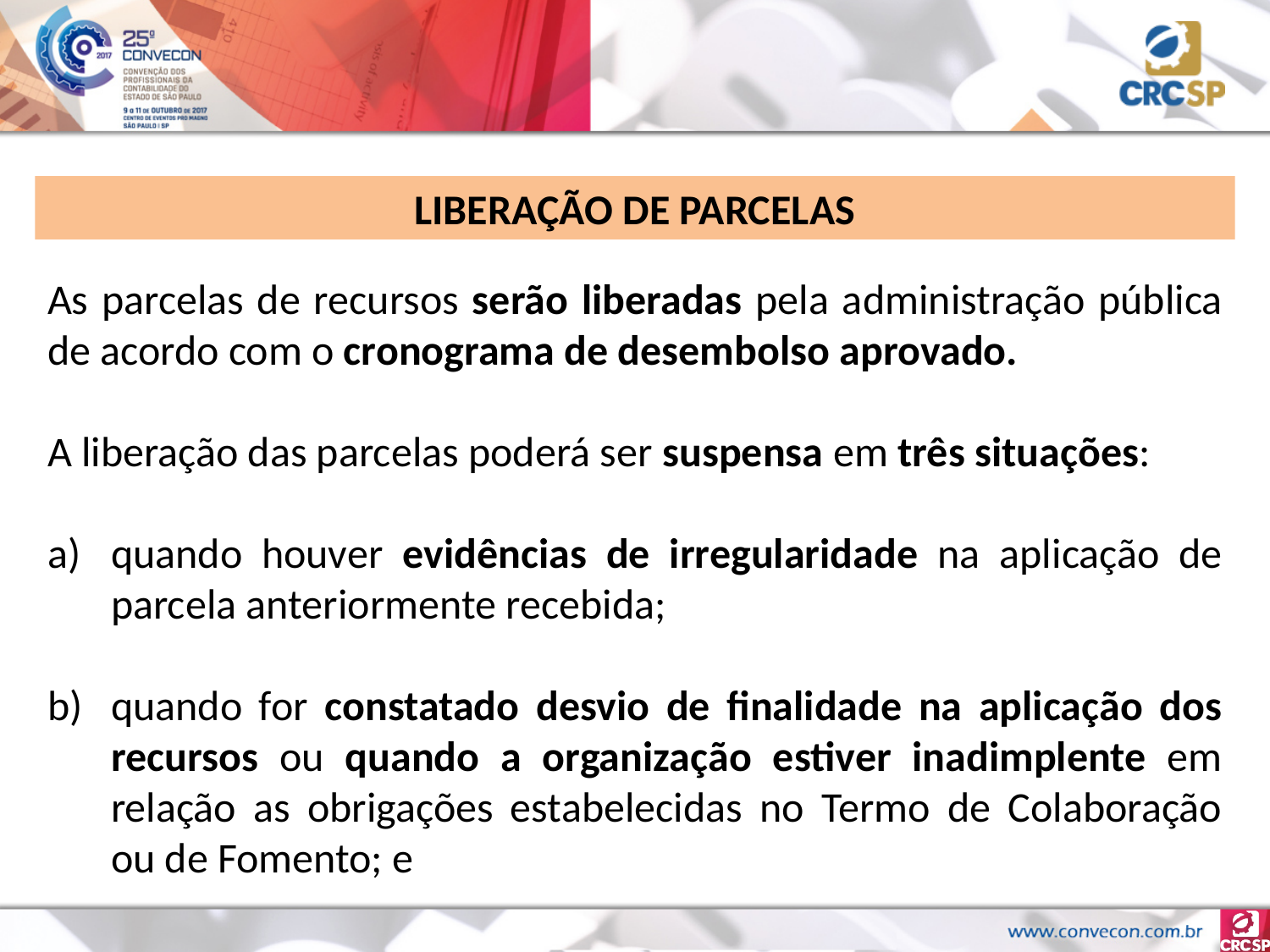

LIBERAÇÃO DE PARCELAS
As parcelas de recursos serão liberadas pela administração pública de acordo com o cronograma de desembolso aprovado.

A liberação das parcelas poderá ser suspensa em três situações:

quando houver evidências de irregularidade na aplicação de parcela anteriormente recebida;

quando for constatado desvio de finalidade na aplicação dos recursos ou quando a organização estiver inadimplente em relação as obrigações estabelecidas no Termo de Colaboração ou de Fomento; e